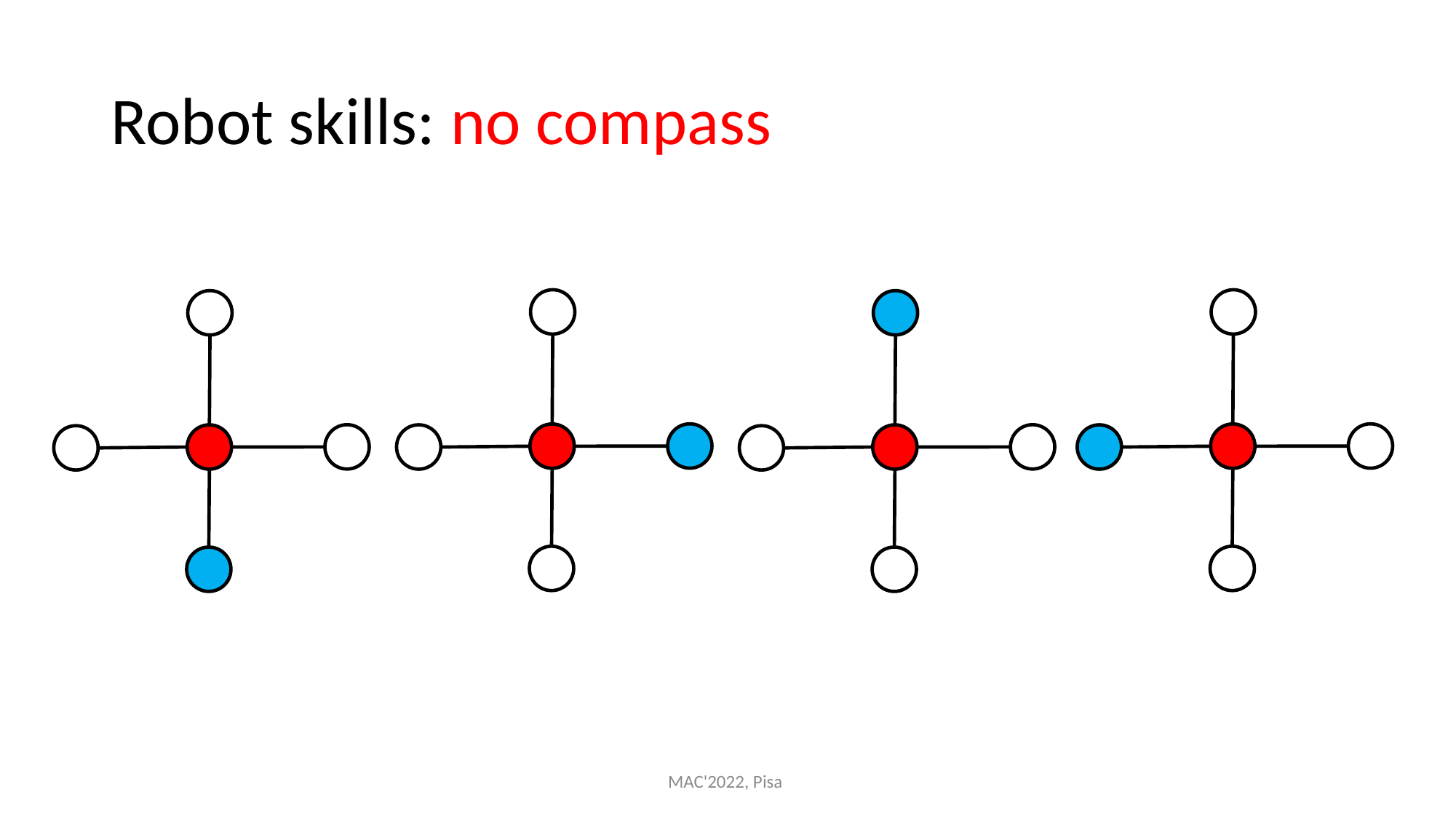

# Robot skills: no compass

MAC'2022, Pisa